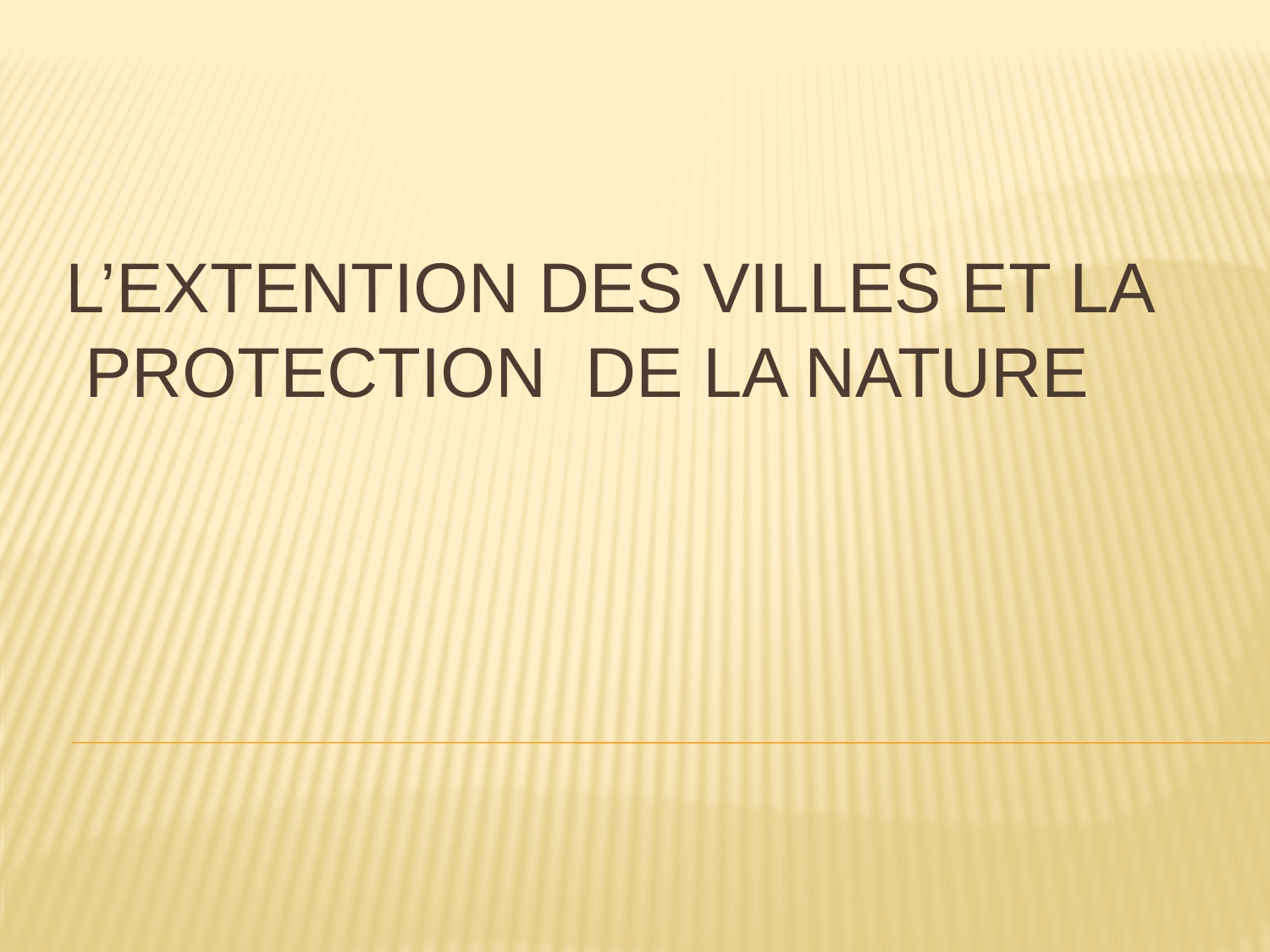

# L’EXTENTION DES VILLES ET LA     PROTECTION  DE LA NATURE